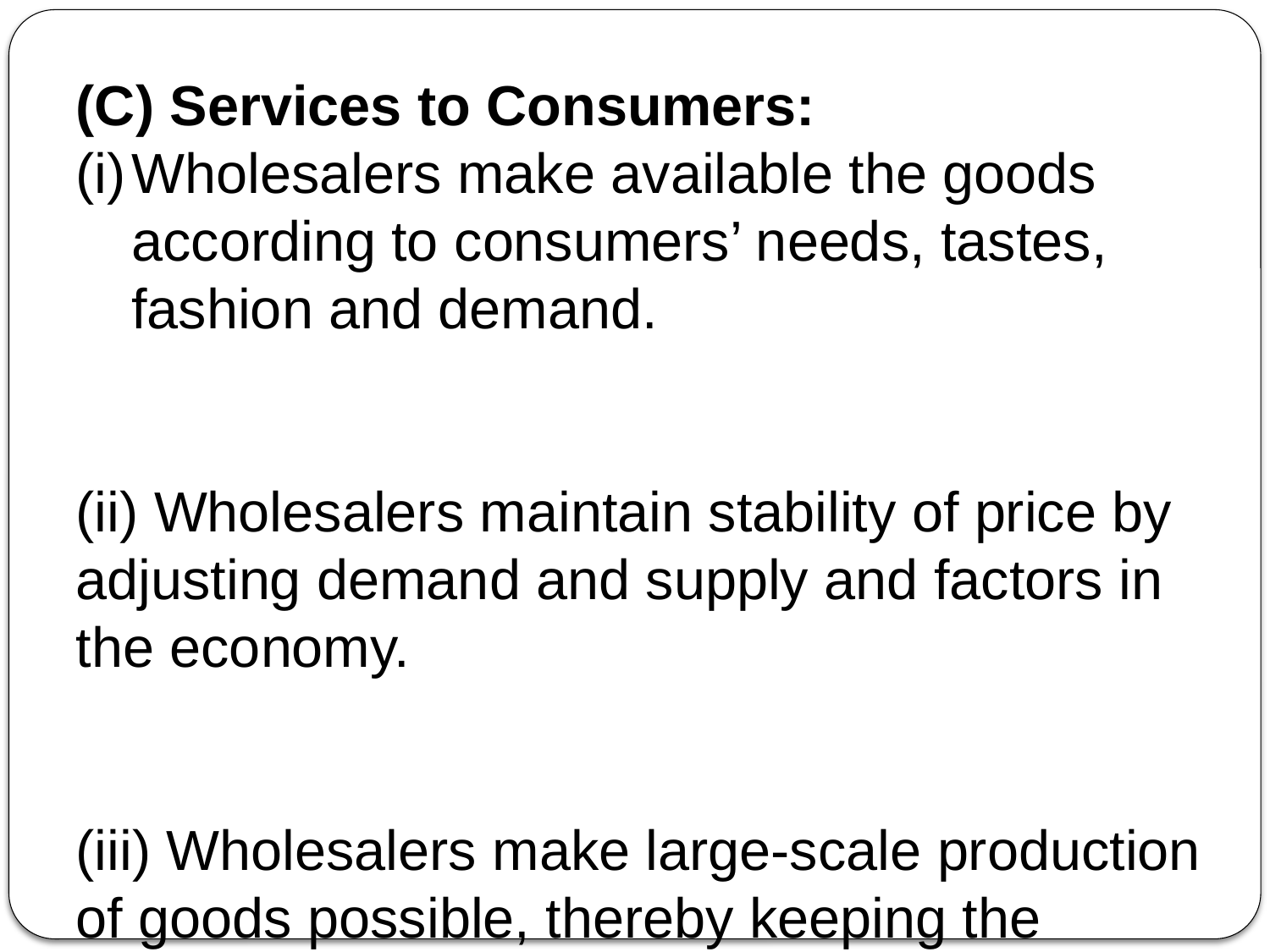

(C) Services to Consumers:
Wholesalers make available the goods according to consumers’ needs, tastes, fashion and demand.

(ii) Wholesalers maintain stability of price by adjusting demand and supply and factors in the economy.

(iii) Wholesalers make large-scale production of goods possible, thereby keeping the overall price level low.